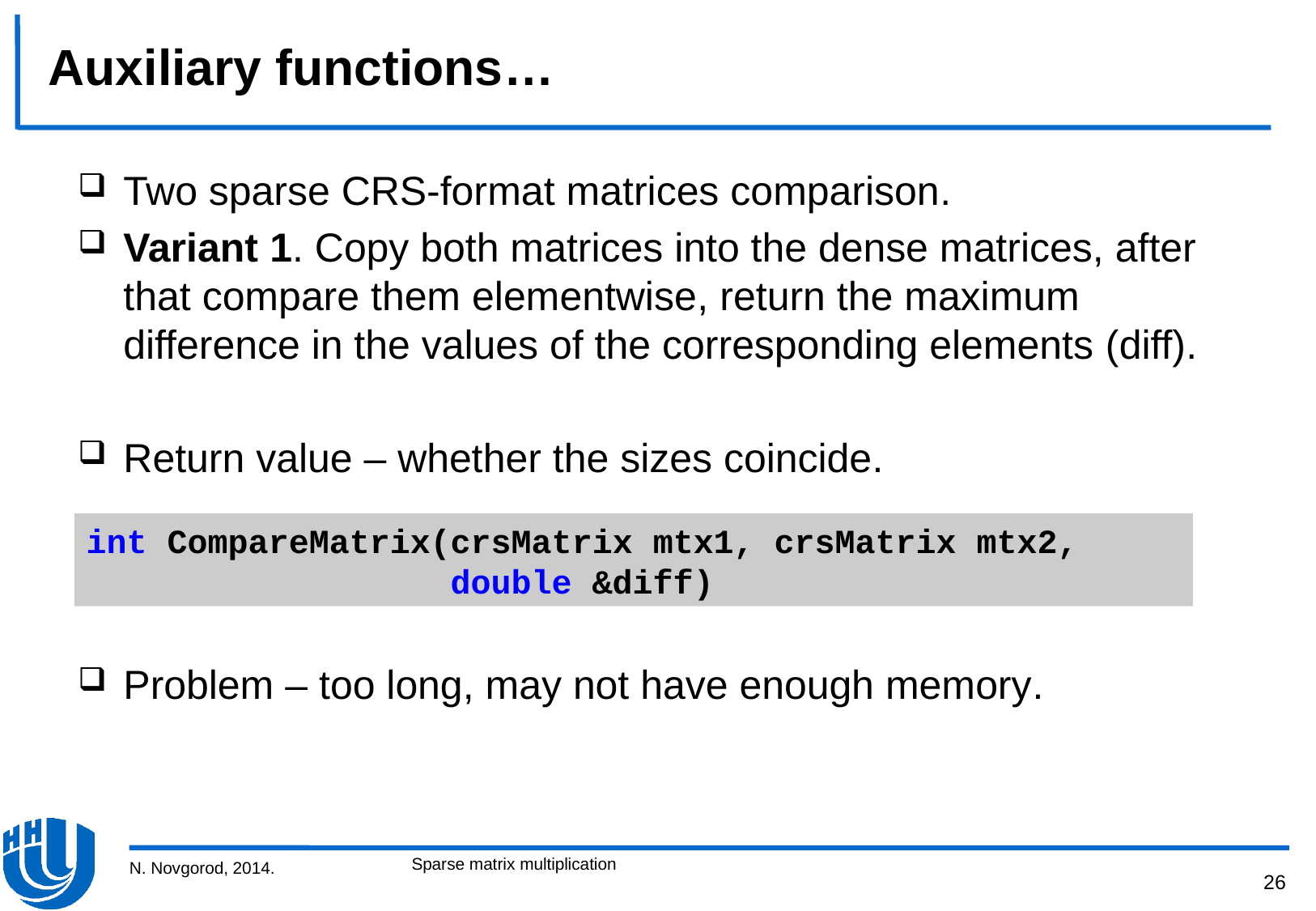

# Auxiliary functions…
Two sparse CRS-format matrices comparison.
Variant 1. Copy both matrices into the dense matrices, after that compare them elementwise, return the maximum difference in the values of the corresponding elements (diff).

Return value – whether the sizes coincide.

Problem – too long, may not have enough memory.

int CompareMatrix(crsMatrix mtx1, crsMatrix mtx2,
                  double &diff)
Sparse matrix multiplication
N. Novgorod, 2014.
26